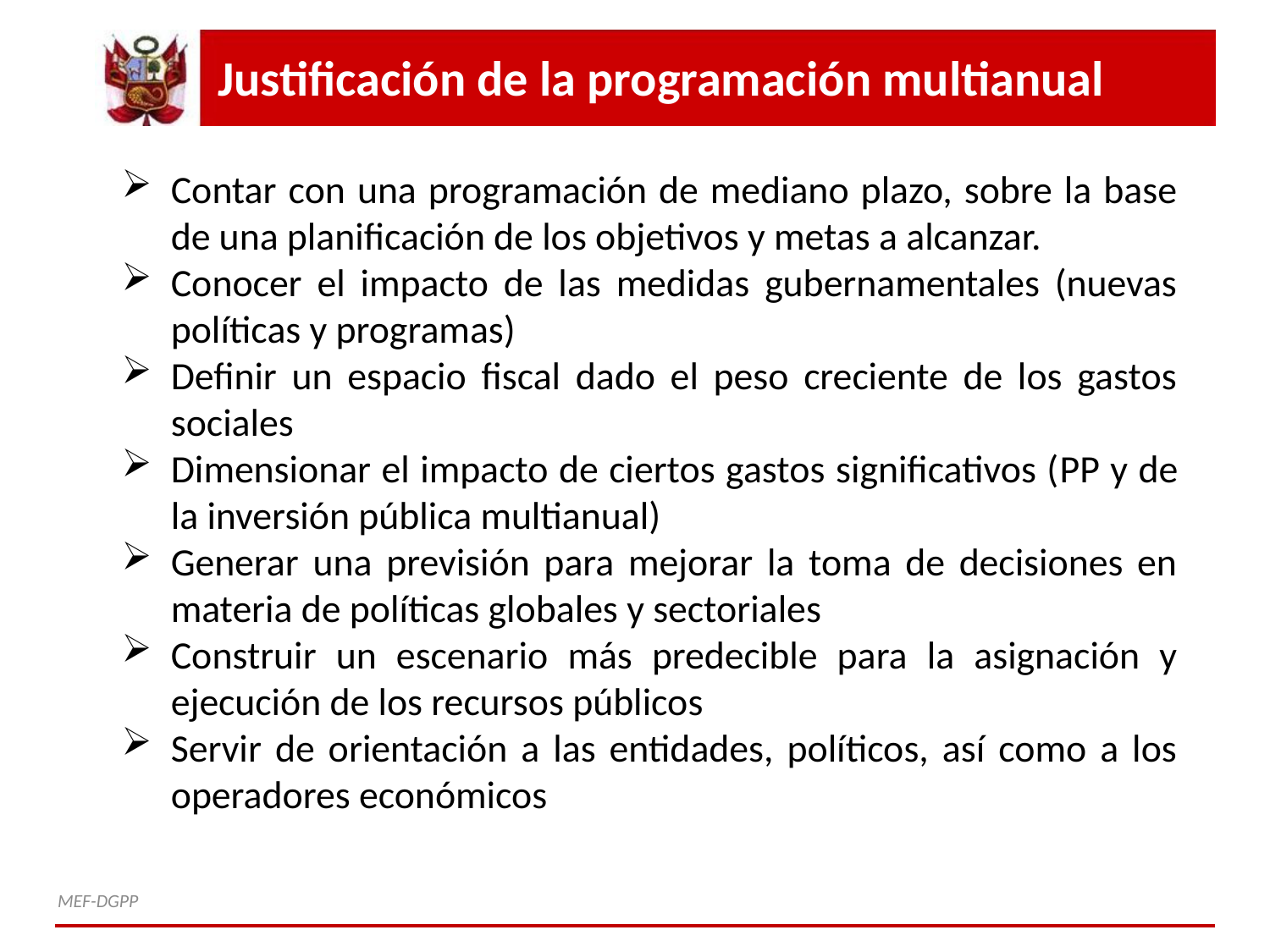

# Justificación de la programación multianual
Contar con una programación de mediano plazo, sobre la base de una planificación de los objetivos y metas a alcanzar.
Conocer el impacto de las medidas gubernamentales (nuevas políticas y programas)
Definir un espacio fiscal dado el peso creciente de los gastos sociales
Dimensionar el impacto de ciertos gastos significativos (PP y de la inversión pública multianual)
Generar una previsión para mejorar la toma de decisiones en materia de políticas globales y sectoriales
Construir un escenario más predecible para la asignación y ejecución de los recursos públicos
Servir de orientación a las entidades, políticos, así como a los operadores económicos

MEF-DGPP